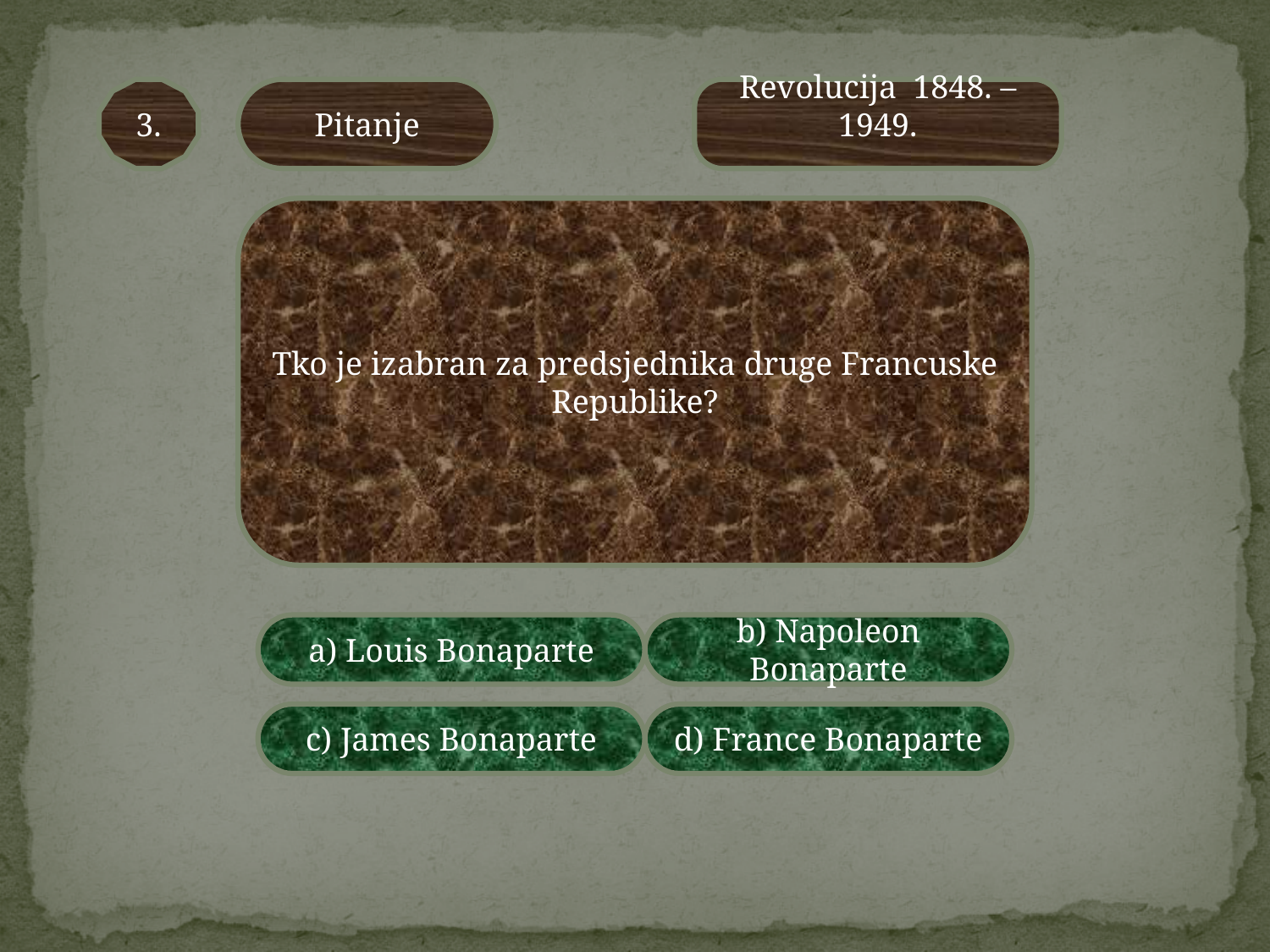

3.
Pitanje
Revolucija  1848. – 1949.

Tko je izabran za predsjednika druge Francuske Republike?
a) Louis Bonaparte
b) Napoleon Bonaparte
c) James Bonaparte
d) France Bonaparte